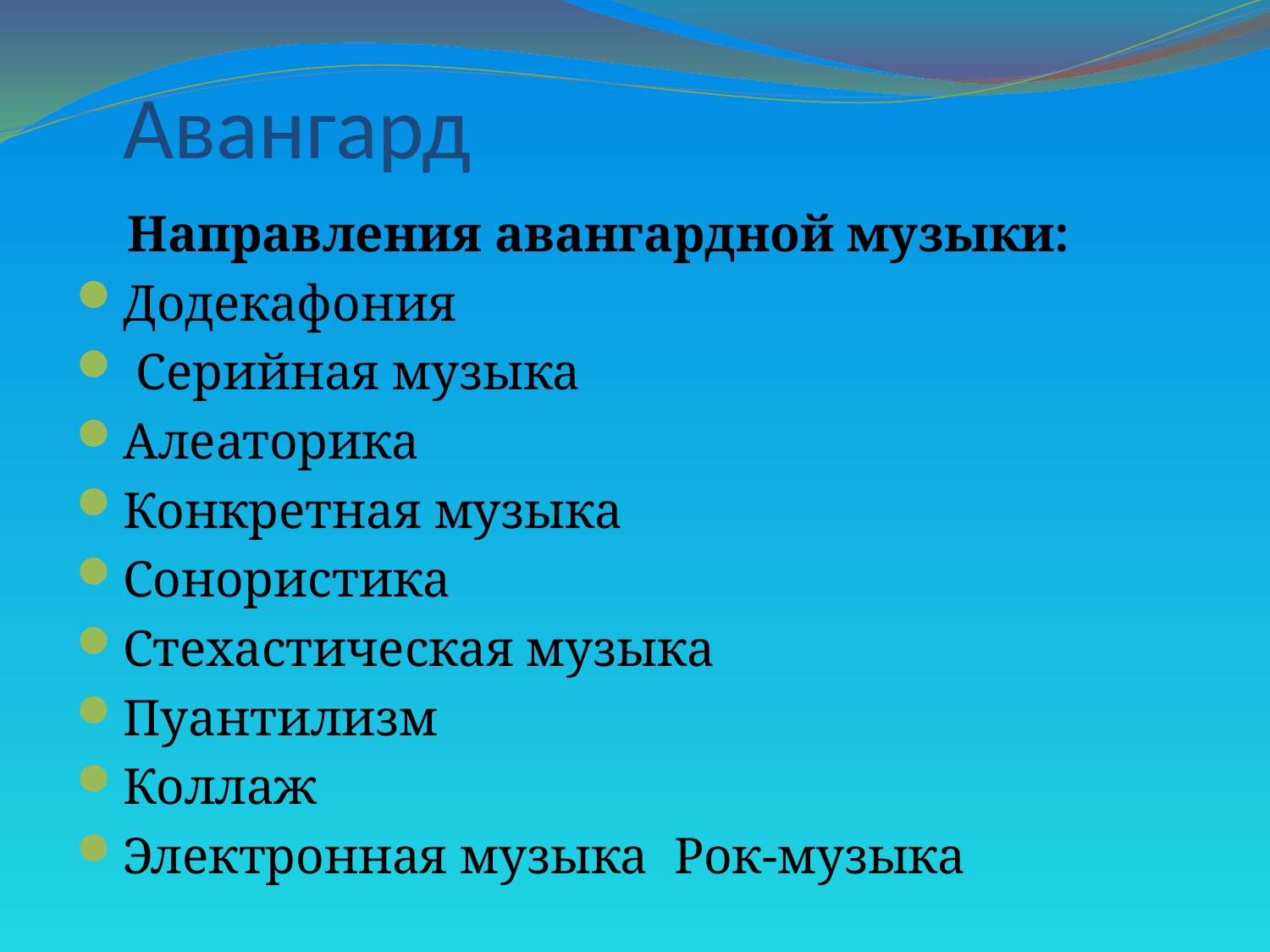

# Авангард
    Направления авангардной музыки:
Додекафония
 Серийная музыка
Алеаторика
Конкретная музыка
Сонористика
Стехастическая музыка
Пуантилизм
Коллаж
Электронная музыка  Рок-музыка